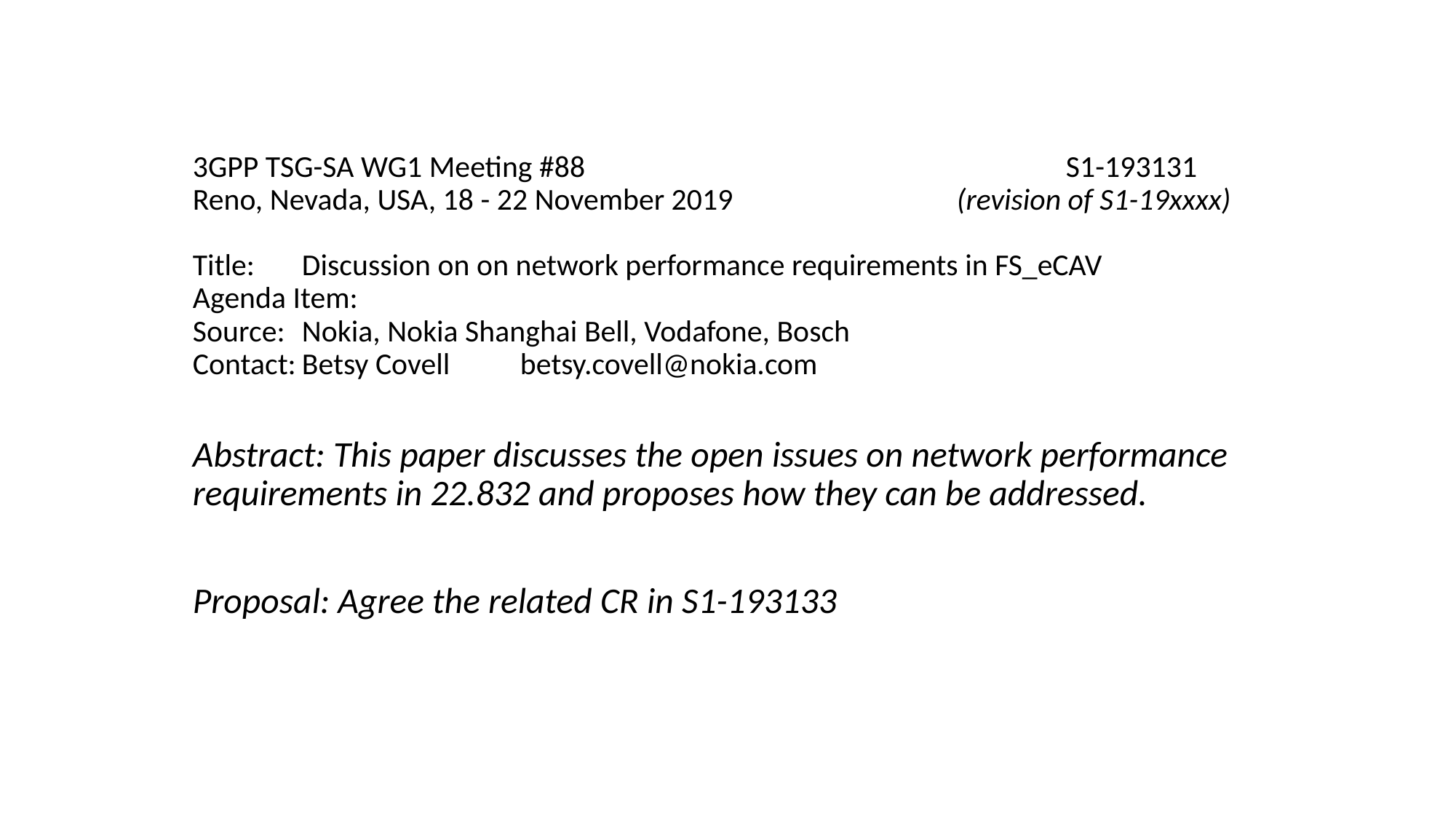

# 3GPP TSG-SA WG1 Meeting #88 					S1-193131 Reno, Nevada, USA, 18 - 22 November 2019			(revision of S1-19xxxx)   Title:	Discussion on on network performance requirements in FS_eCAV Agenda Item: Source:	Nokia, Nokia Shanghai Bell, Vodafone, Bosch Contact:	Betsy Covell	betsy.covell@nokia.com
Abstract: This paper discusses the open issues on network performance requirements in 22.832 and proposes how they can be addressed.

Proposal: Agree the related CR in S1-193133